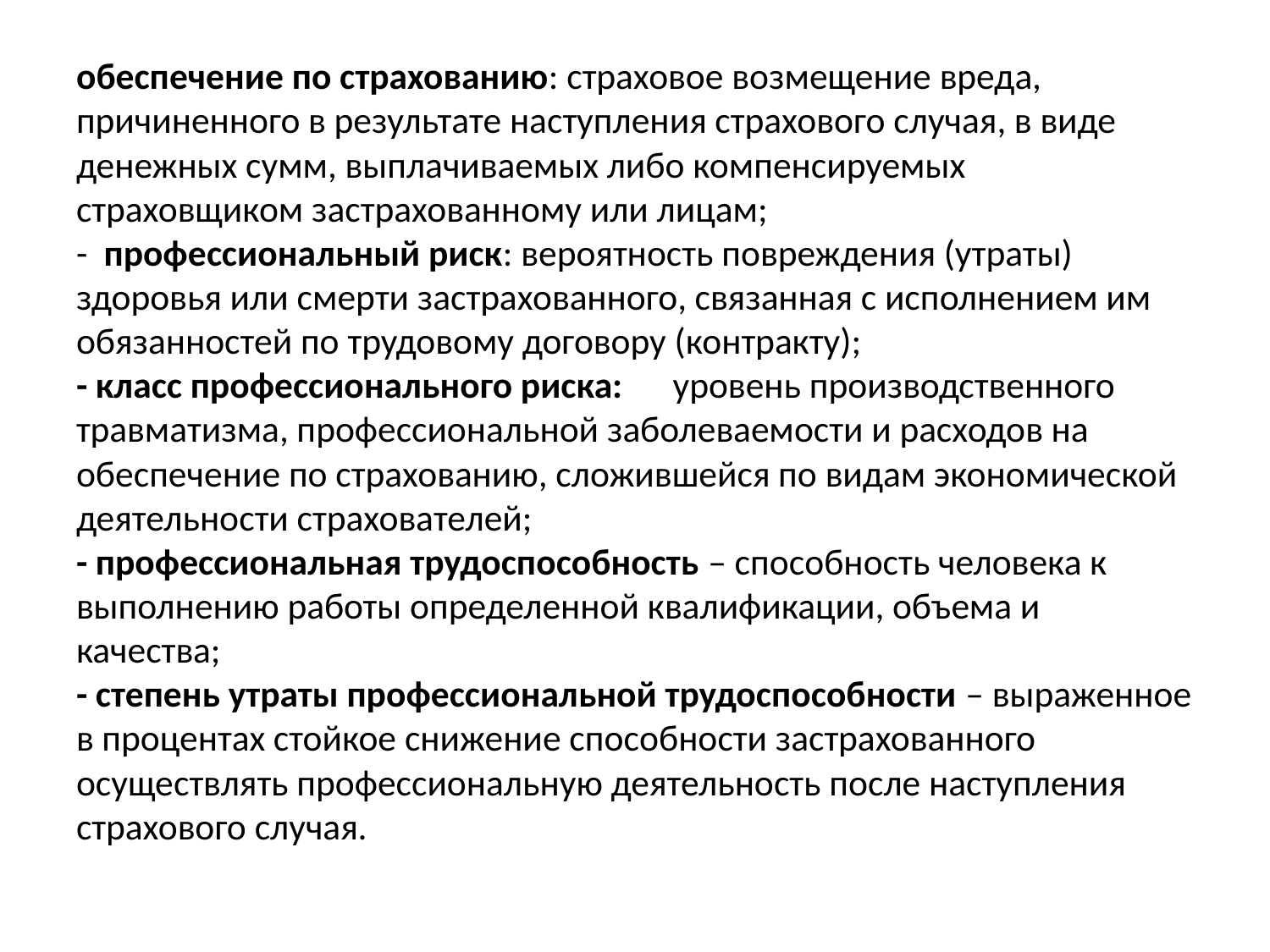

# обеспечение по страхованию: страховое возмещение вреда, причиненного в результате наступления страхового случая, в виде денежных сумм, выплачиваемых либо компенсируемых страховщиком застрахованному или лицам; -  профессиональный риск: вероятность повреждения (утраты) здоровья или смерти застрахованного, связанная с исполнением им обязанностей по трудовому договору (контракту); - класс профессионального риска:      уровень производственного травматизма, профессиональной заболеваемости и расходов на обеспечение по страхованию, сложившейся по видам экономической деятельности страхователей; - профессиональная трудоспособность – способность человека к выполнению работы определенной квалификации, объема и качества; - степень утраты профессиональной трудоспособности – выраженное в процентах стойкое снижение способности застрахованного осуществлять профессиональную деятельность после наступления страхового случая.